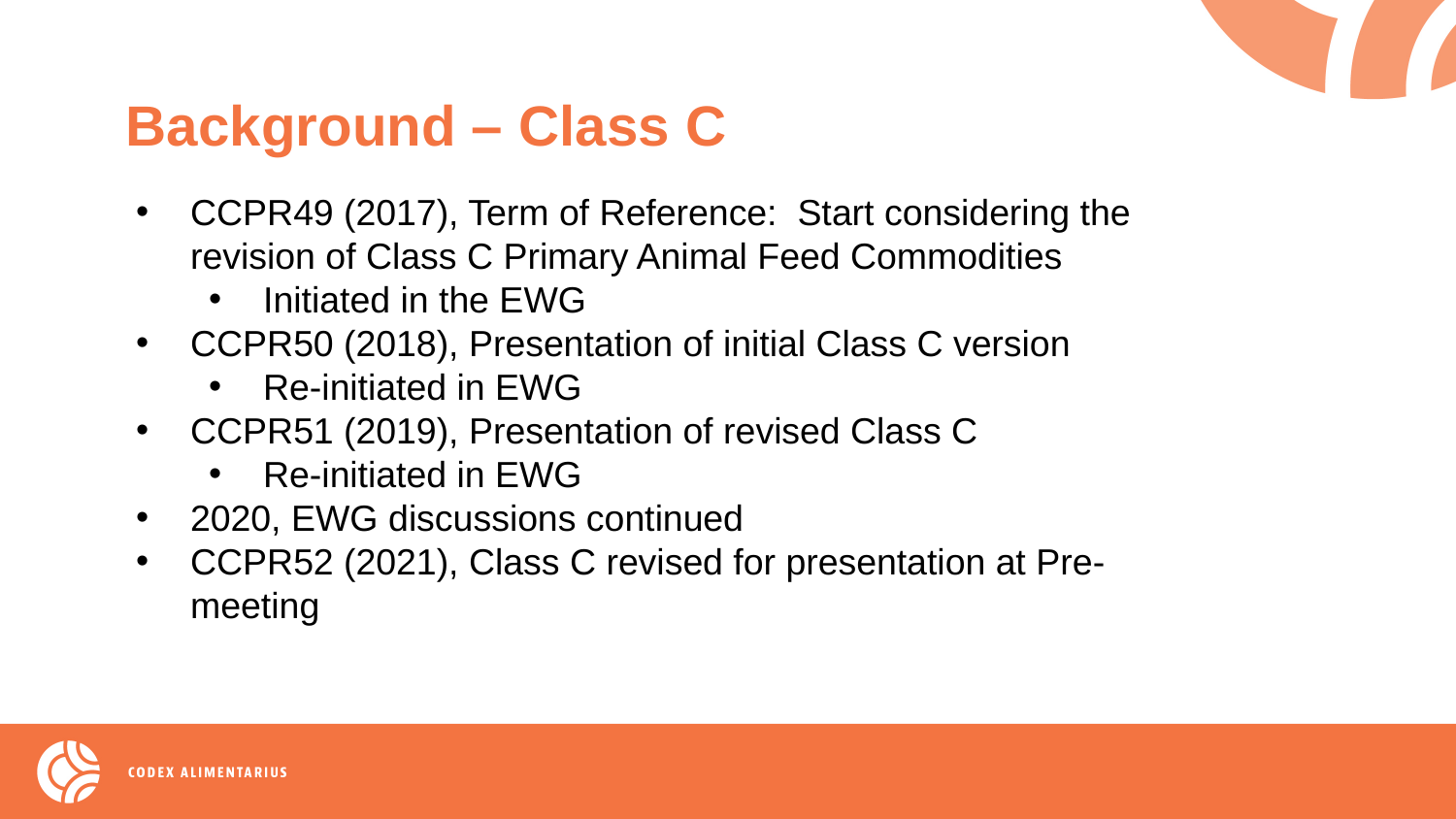

Background – Class C
CCPR49 (2017), Term of Reference:  Start considering the revision of Class C Primary Animal Feed Commodities
Initiated in the EWG
CCPR50 (2018), Presentation of initial Class C version
Re-initiated in EWG
CCPR51 (2019), Presentation of revised Class C
Re-initiated in EWG
2020, EWG discussions continued
CCPR52 (2021), Class C revised for presentation at Pre-meeting